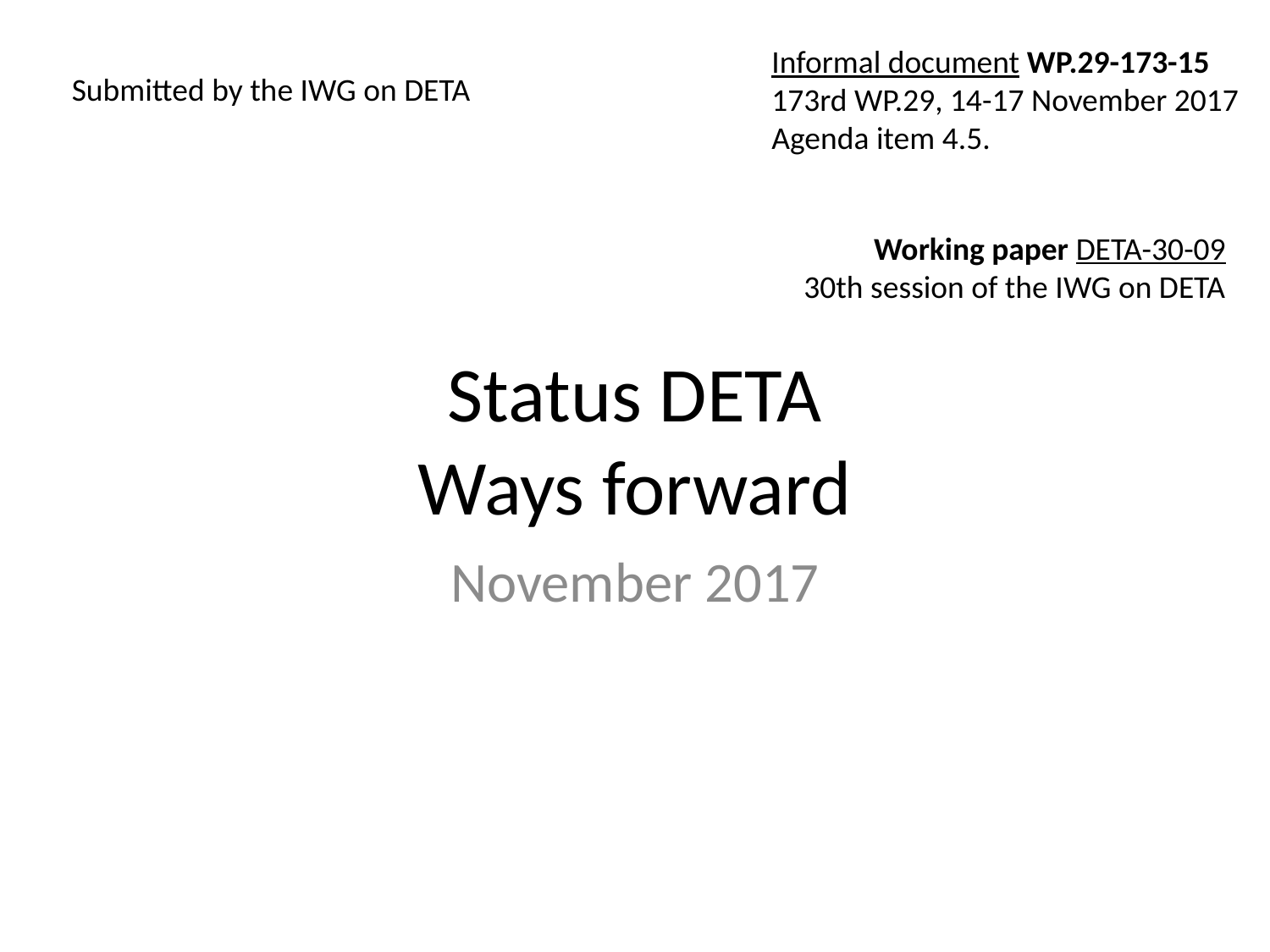

Informal document WP.29-173-15
173rd WP.29, 14-17 November 2017
Agenda item 4.5.
Submitted by the IWG on DETA
Working paper DETA-30-09
30th session of the IWG on DETA
# Status DETA Ways forward
November 2017